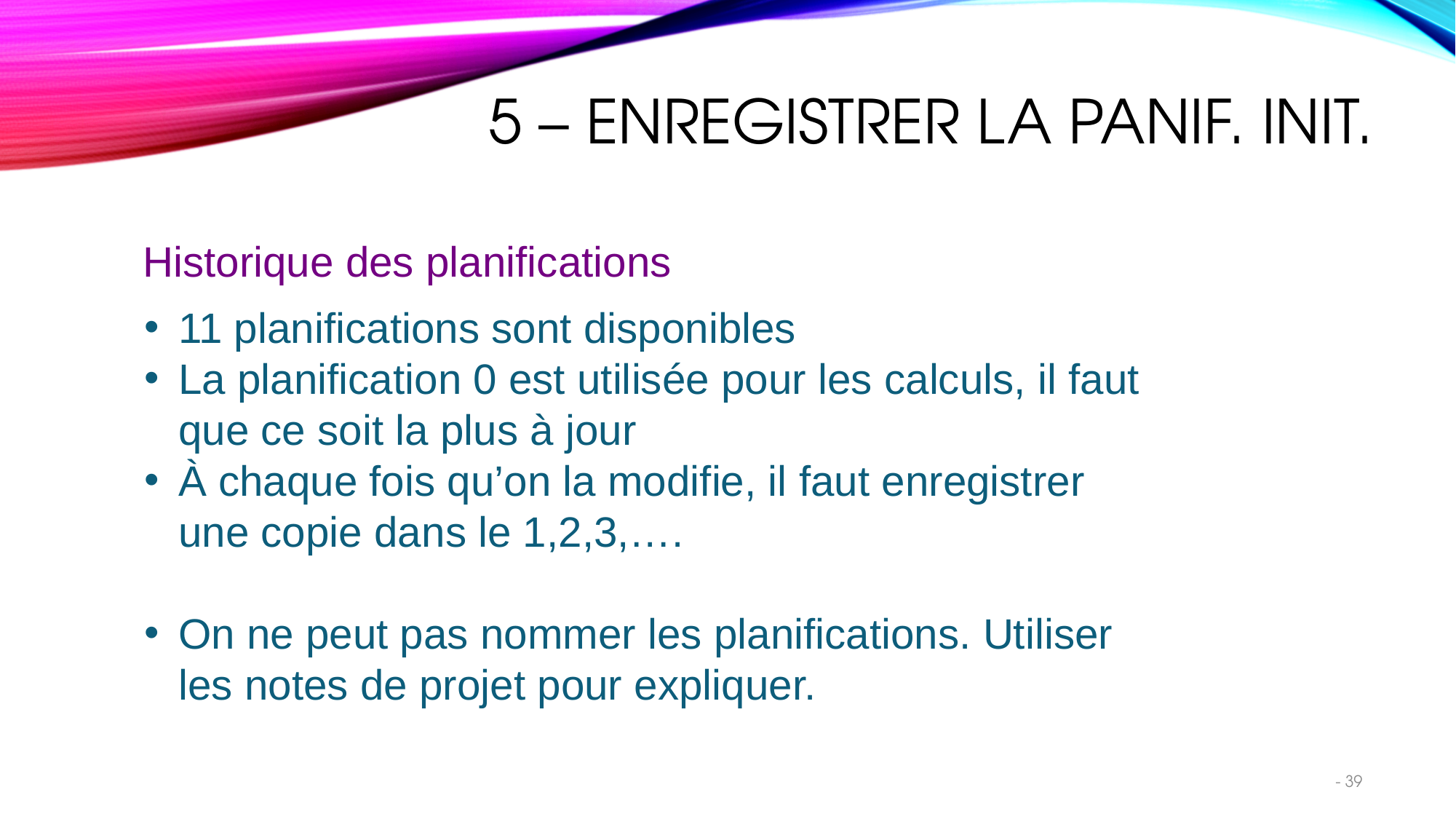

# 5 – Enregistrer la panif. init.
Historique des planifications
11 planifications sont disponibles
La planification 0 est utilisée pour les calculs, il faut que ce soit la plus à jour
À chaque fois qu’on la modifie, il faut enregistrer une copie dans le 1,2,3,….

On ne peut pas nommer les planifications. Utiliser les notes de projet pour expliquer.

39